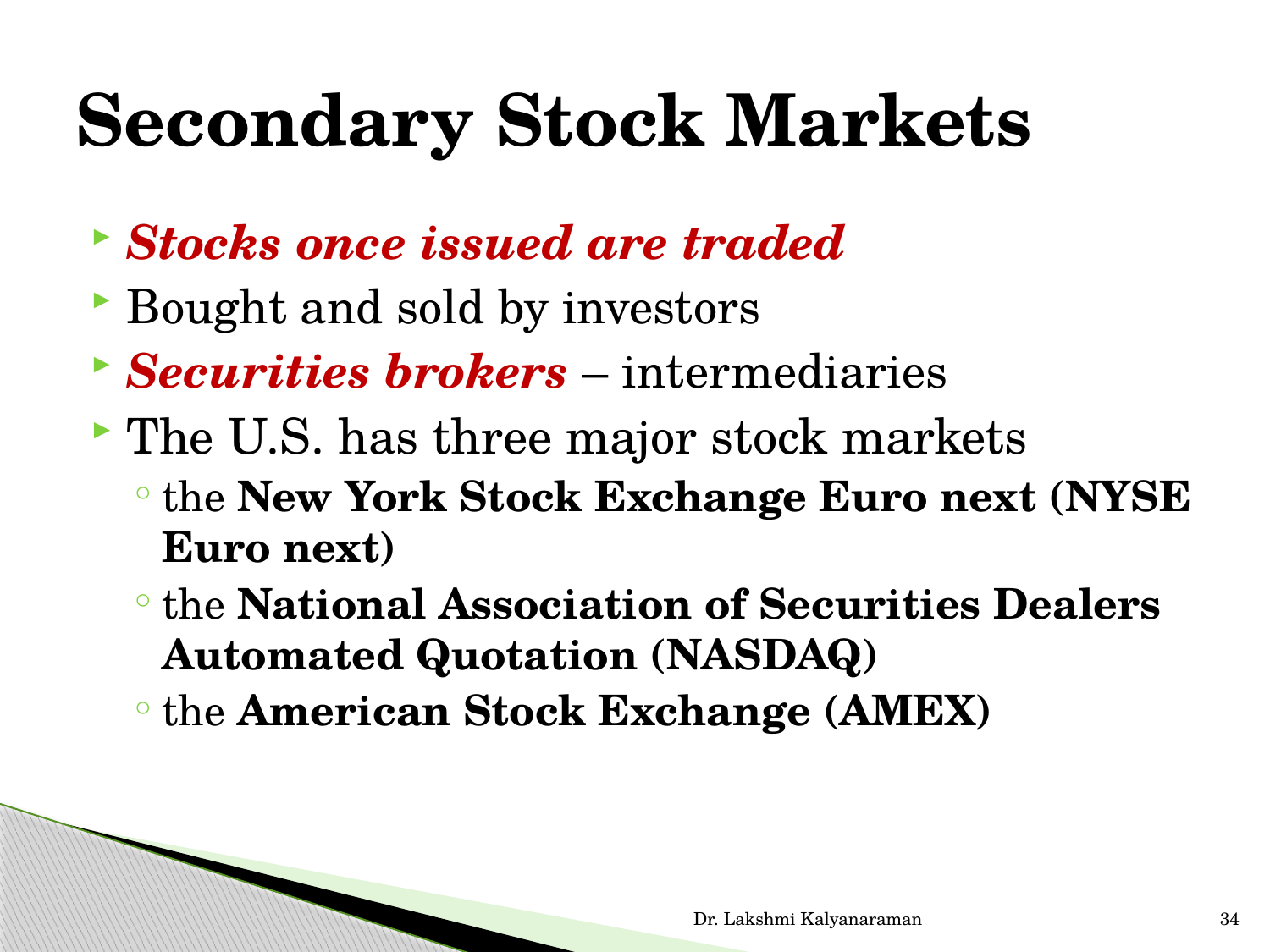

# Secondary Stock Markets
Stocks once issued are traded
Bought and sold by investors
Securities brokers – intermediaries
The U.S. has three major stock markets
the New York Stock Exchange Euro next (NYSE Euro next)
the National Association of Securities Dealers Automated Quotation (NASDAQ)
the American Stock Exchange (AMEX)

Dr. Lakshmi Kalyanaraman
34